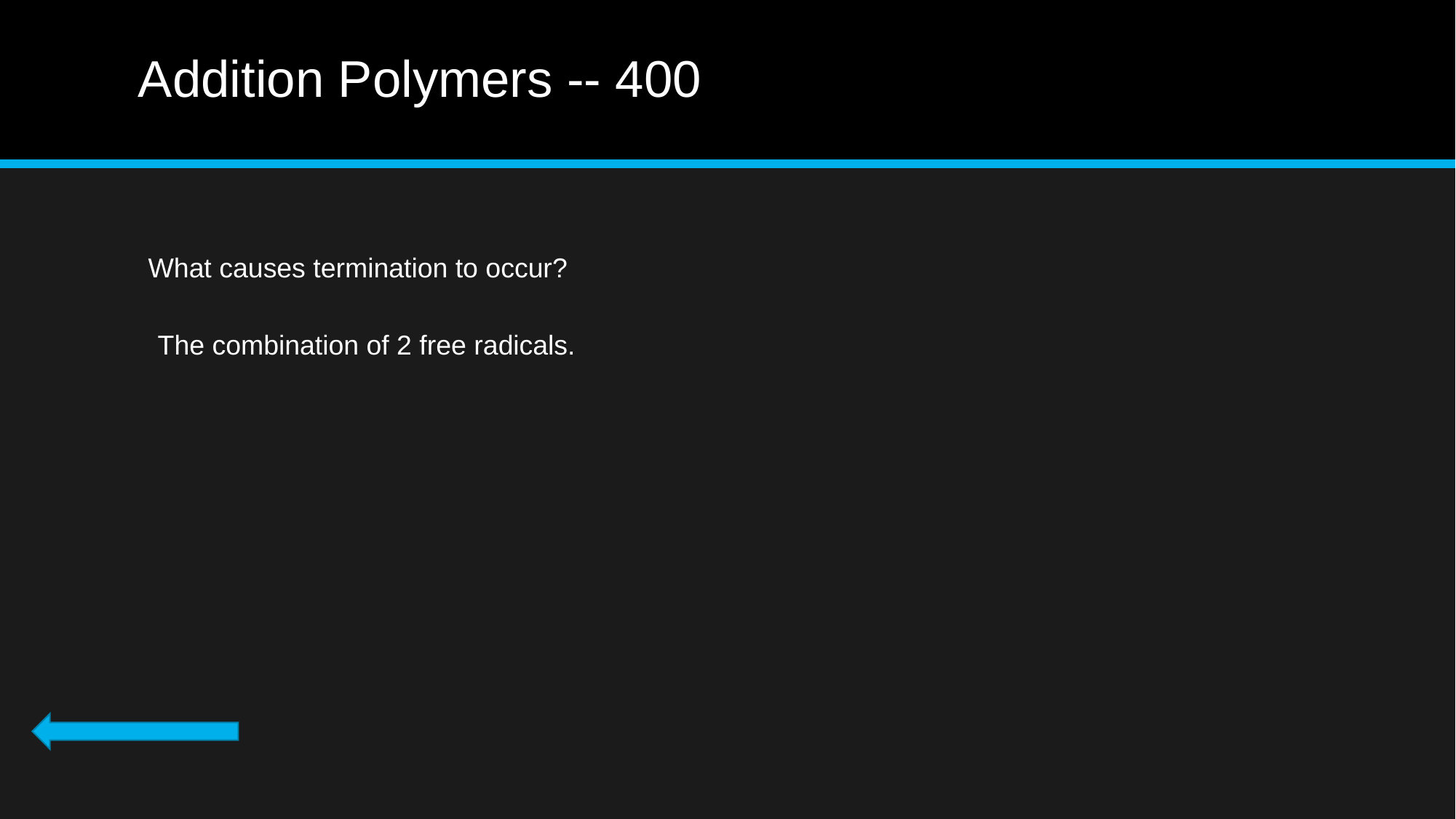

# Addition Polymers -- 400
What causes termination to occur?
The combination of 2 free radicals.